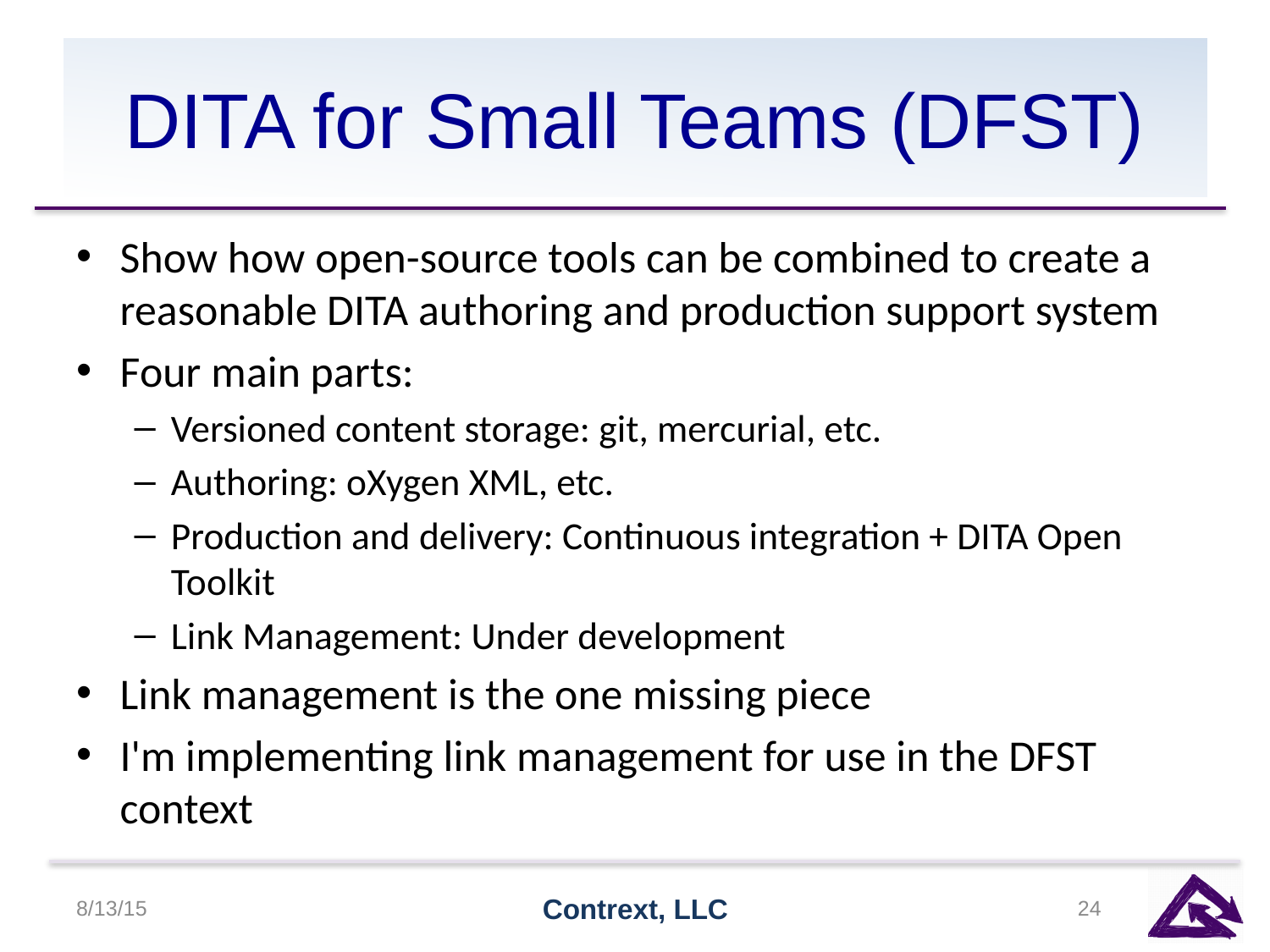

# DITA for Small Teams (DFST)
Show how open-source tools can be combined to create a reasonable DITA authoring and production support system
Four main parts:
Versioned content storage: git, mercurial, etc.
Authoring: oXygen XML, etc.
Production and delivery: Continuous integration + DITA Open Toolkit
Link Management: Under development
Link management is the one missing piece
I'm implementing link management for use in the DFST context
8/13/15
Contrext, LLC
24